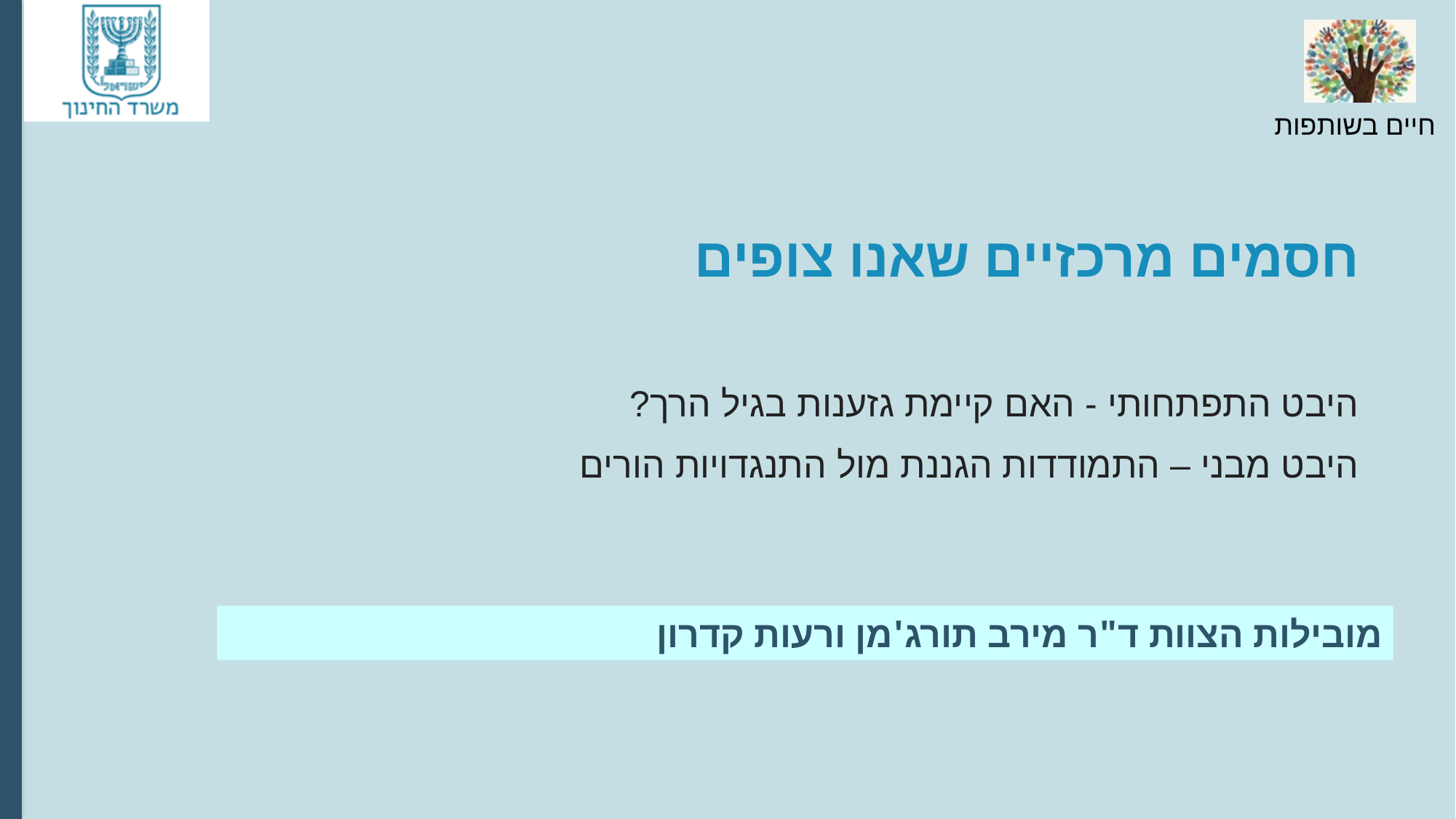

חסמים מרכזיים שאנו צופים
היבט התפתחותי - האם קיימת גזענות בגיל הרך?
היבט מבני – התמודדות הגננת מול התנגדויות הורים
מובילות הצוות ד"ר מירב תורג'מן ורעות קדרון